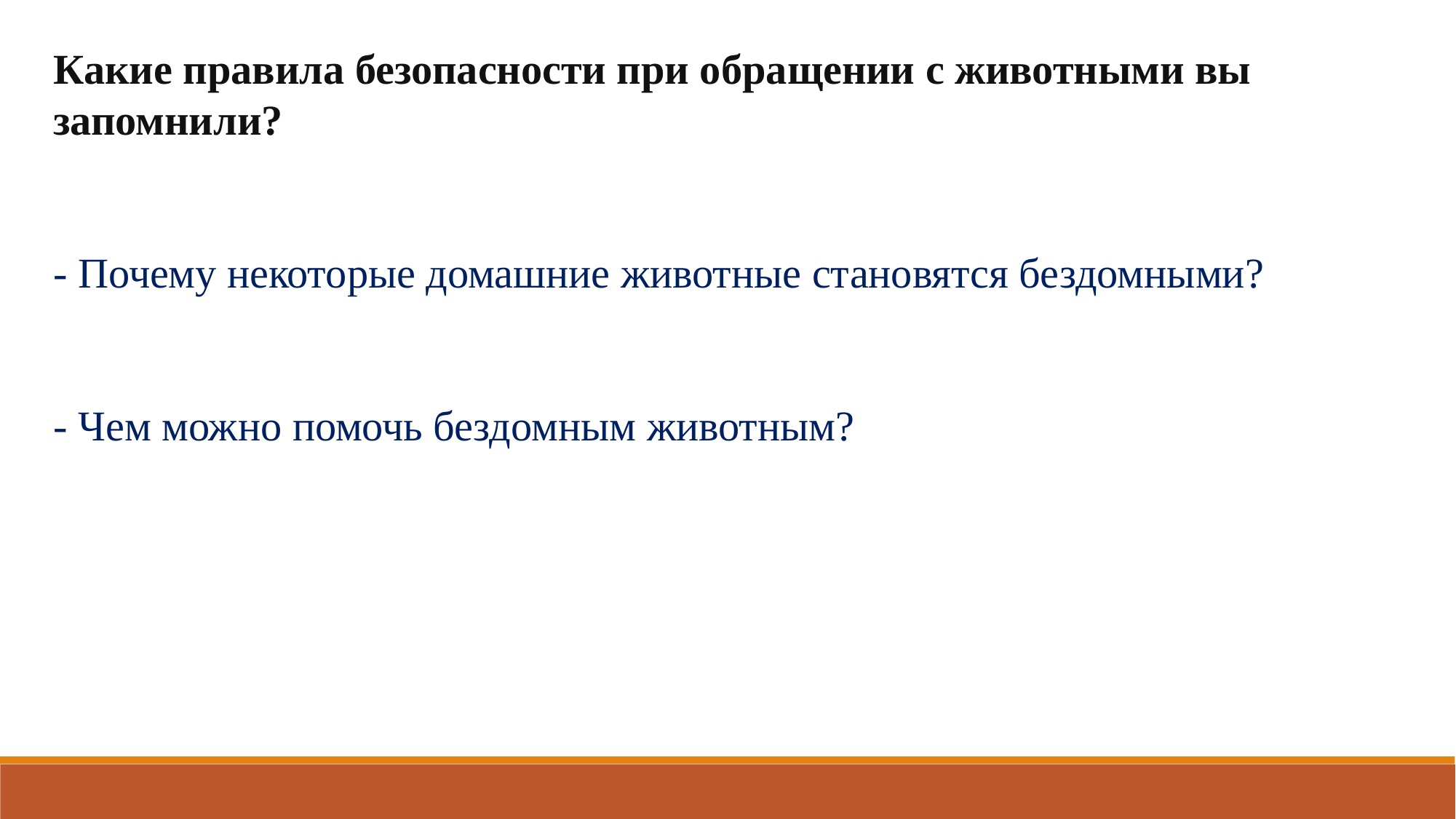

Какие правила безопасности при обращении с животными вы запомнили?

- Почему некоторые домашние животные становятся бездомными?

- Чем можно помочь бездомным животным?